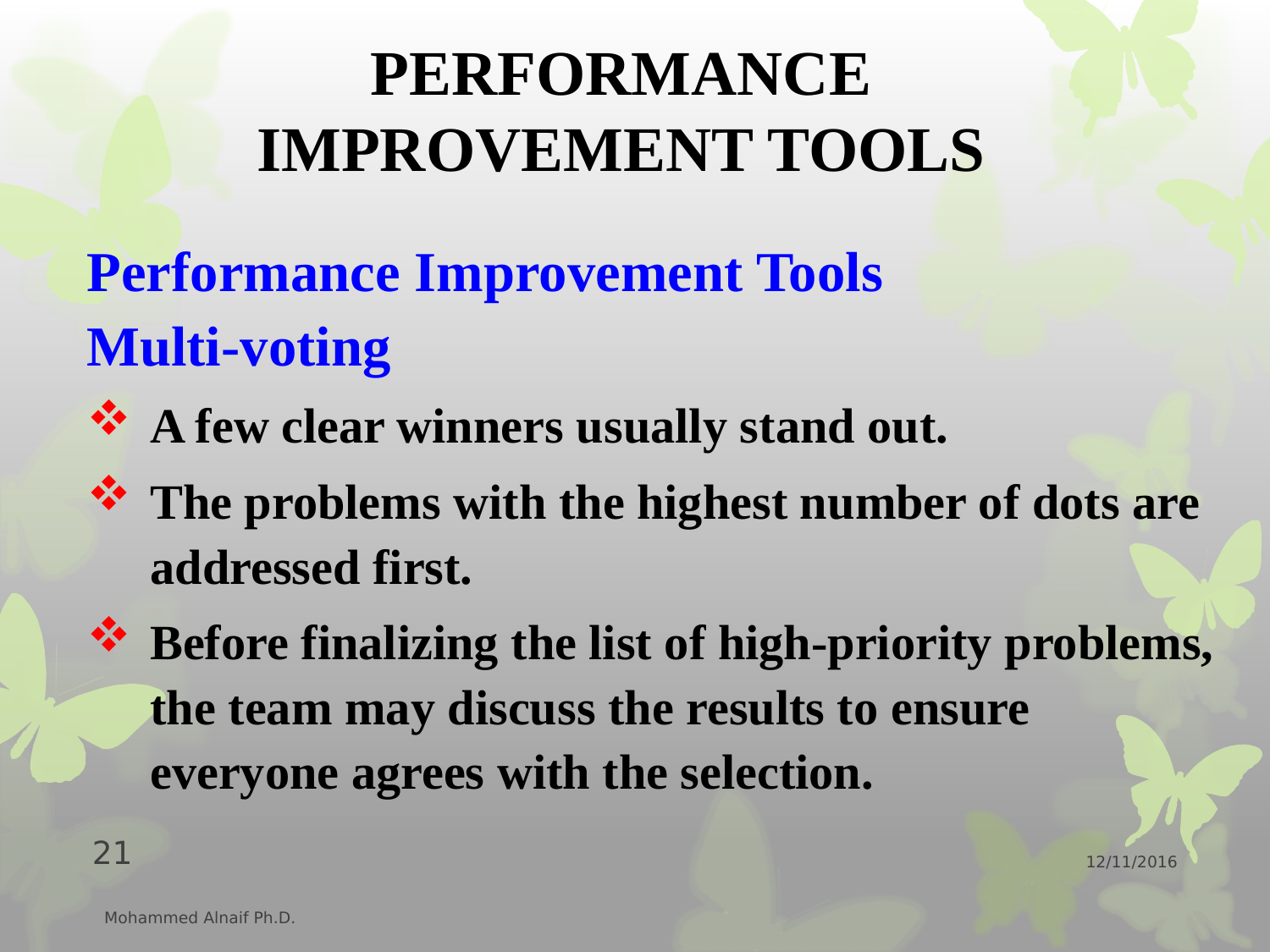

# PERFORMANCE IMPROVEMENT TOOLS
Performance Improvement Tools
Multi-voting
A few clear winners usually stand out.
The problems with the highest number of dots are addressed first.
Before finalizing the list of high-priority problems, the team may discuss the results to ensure everyone agrees with the selection.
21
12/11/2016
Mohammed Alnaif Ph.D.